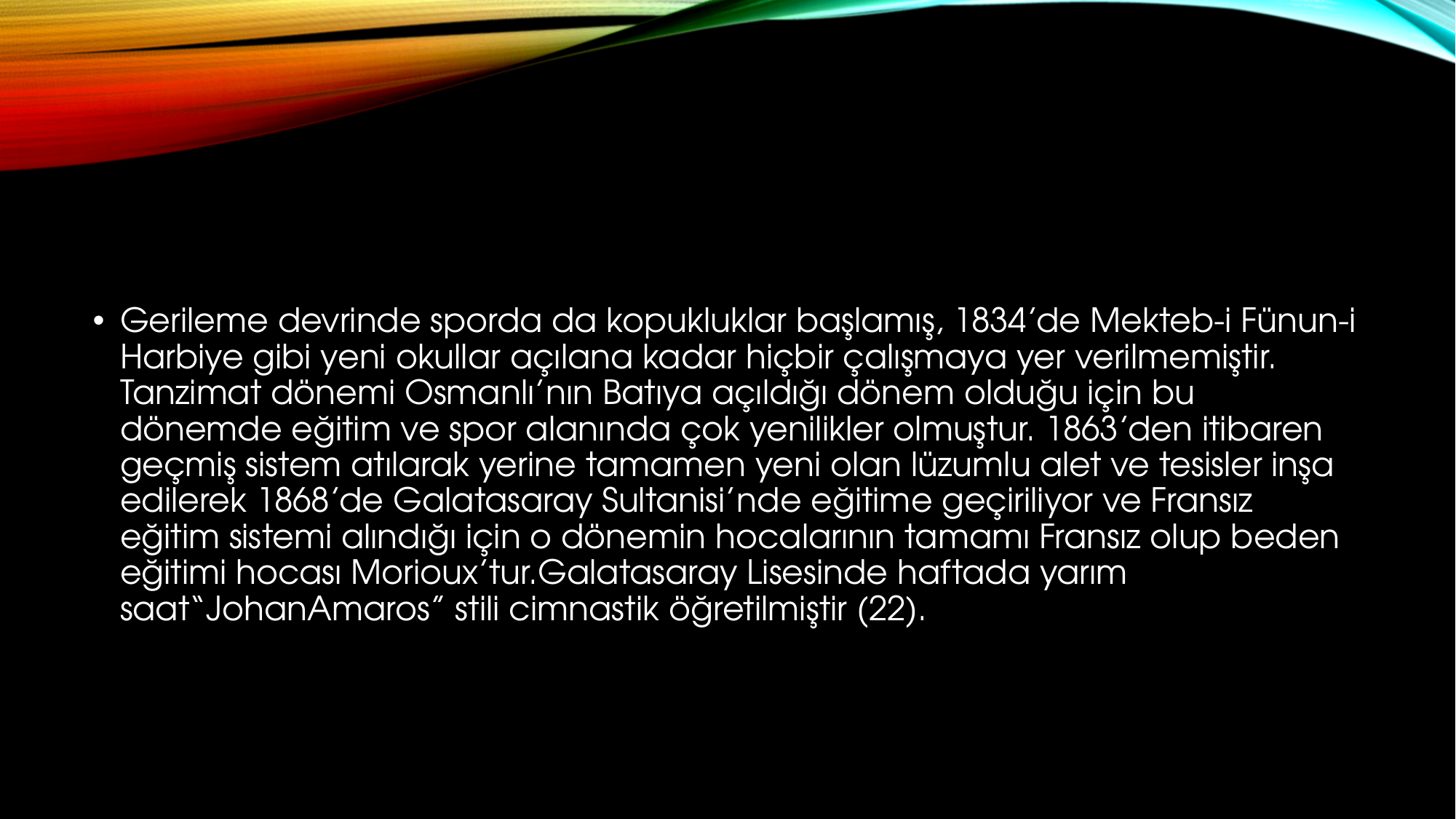

#
Gerileme devrinde sporda da kopukluklar başlamış, 1834’de Mekteb-i Fünun-i Harbiye gibi yeni okullar açılana kadar hiçbir çalışmaya yer verilmemiştir. Tanzimat dönemi Osmanlı’nın Batıya açıldığı dönem olduğu için bu dönemde eğitim ve spor alanında çok yenilikler olmuştur. 1863’den itibaren geçmiş sistem atılarak yerine tamamen yeni olan lüzumlu alet ve tesisler inşa edilerek 1868’de Galatasaray Sultanisi’nde eğitime geçiriliyor ve Fransız eğitim sistemi alındığı için o dönemin hocalarının tamamı Fransız olup beden eğitimi hocası Morioux’tur.Galatasaray Lisesinde haftada yarım saat“JohanAmaros” stili cimnastik öğretilmiştir (22).